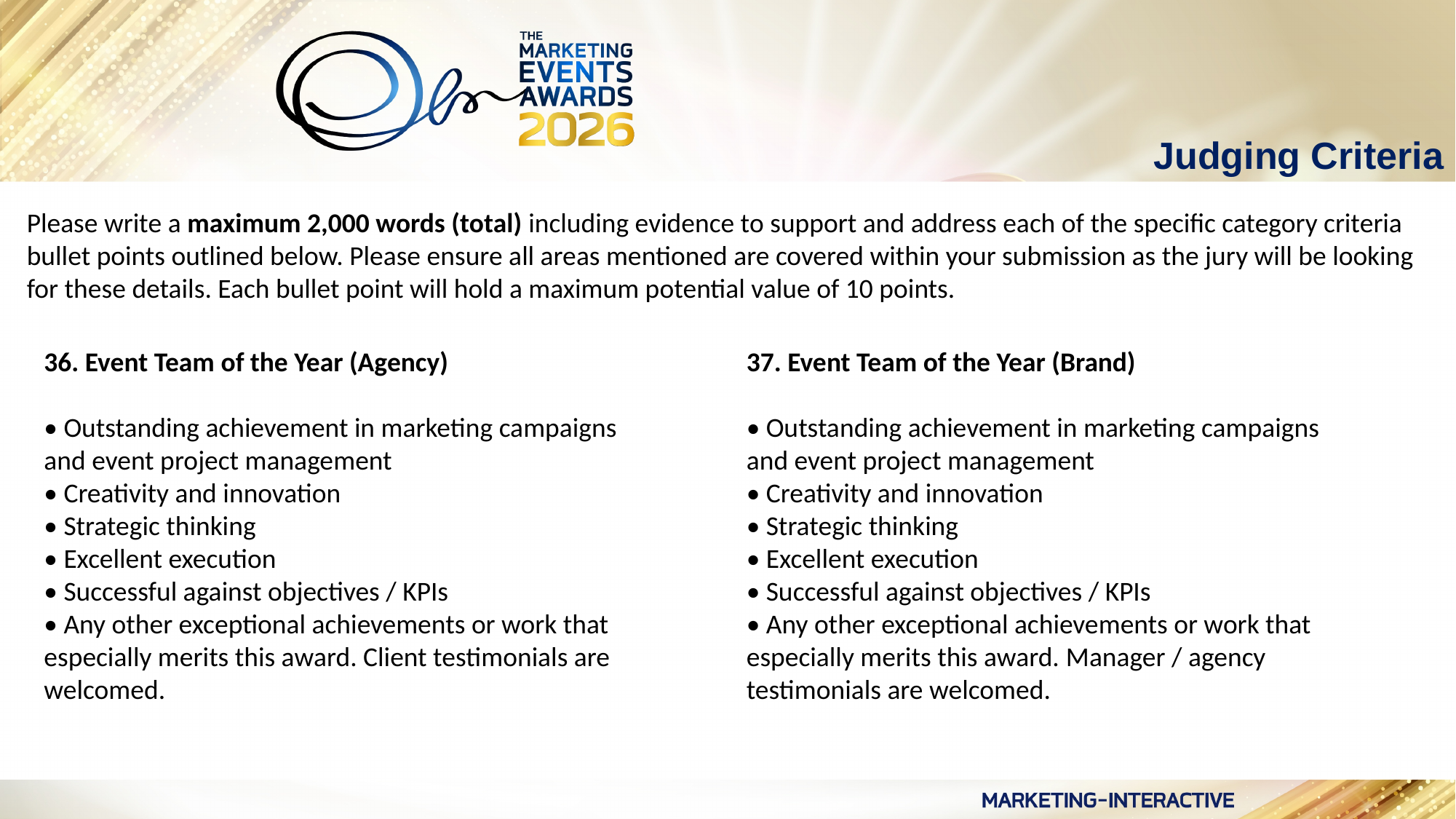

Judging Criteria
Please write a maximum 2,000 words (total) including evidence to support and address each of the specific category criteria bullet points outlined below. Please ensure all areas mentioned are covered within your submission as the jury will be looking for these details. Each bullet point will hold a maximum potential value of 10 points.
36. Event Team of the Year (Agency)

• Outstanding achievement in marketing campaigns and event project management
• Creativity and innovation
• Strategic thinking
• Excellent execution
• Successful against objectives / KPIs
• Any other exceptional achievements or work that especially merits this award. Client testimonials are
welcomed.
37. Event Team of the Year (Brand)

• Outstanding achievement in marketing campaigns and event project management
• Creativity and innovation
• Strategic thinking
• Excellent execution
• Successful against objectives / KPIs
• Any other exceptional achievements or work that especially merits this award. Manager / agency
testimonials are welcomed.